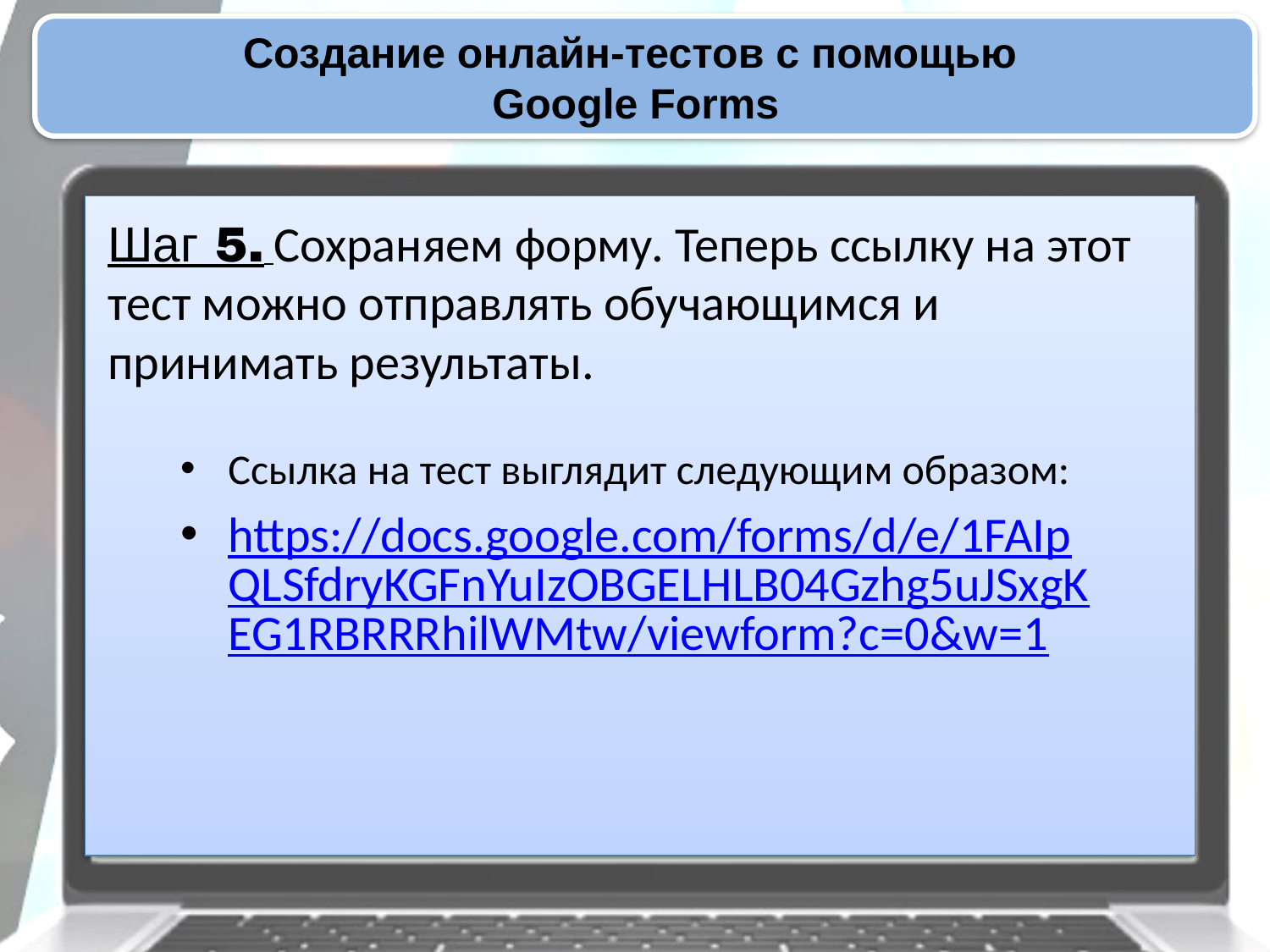

# Создание онлайн-тестов с помощью Google Forms

Шаг 5. Сохраняем форму. Теперь ссылку на этот тест можно отправлять обучающимся и принимать результаты.
Ссылка на тест выглядит следующим образом:
https://docs.google.com/forms/d/e/1FAIpQLSfdryKGFnYuIzOBGELHLB04Gzhg5uJSxgKEG1RBRRRhilWMtw/viewform?c=0&w=1